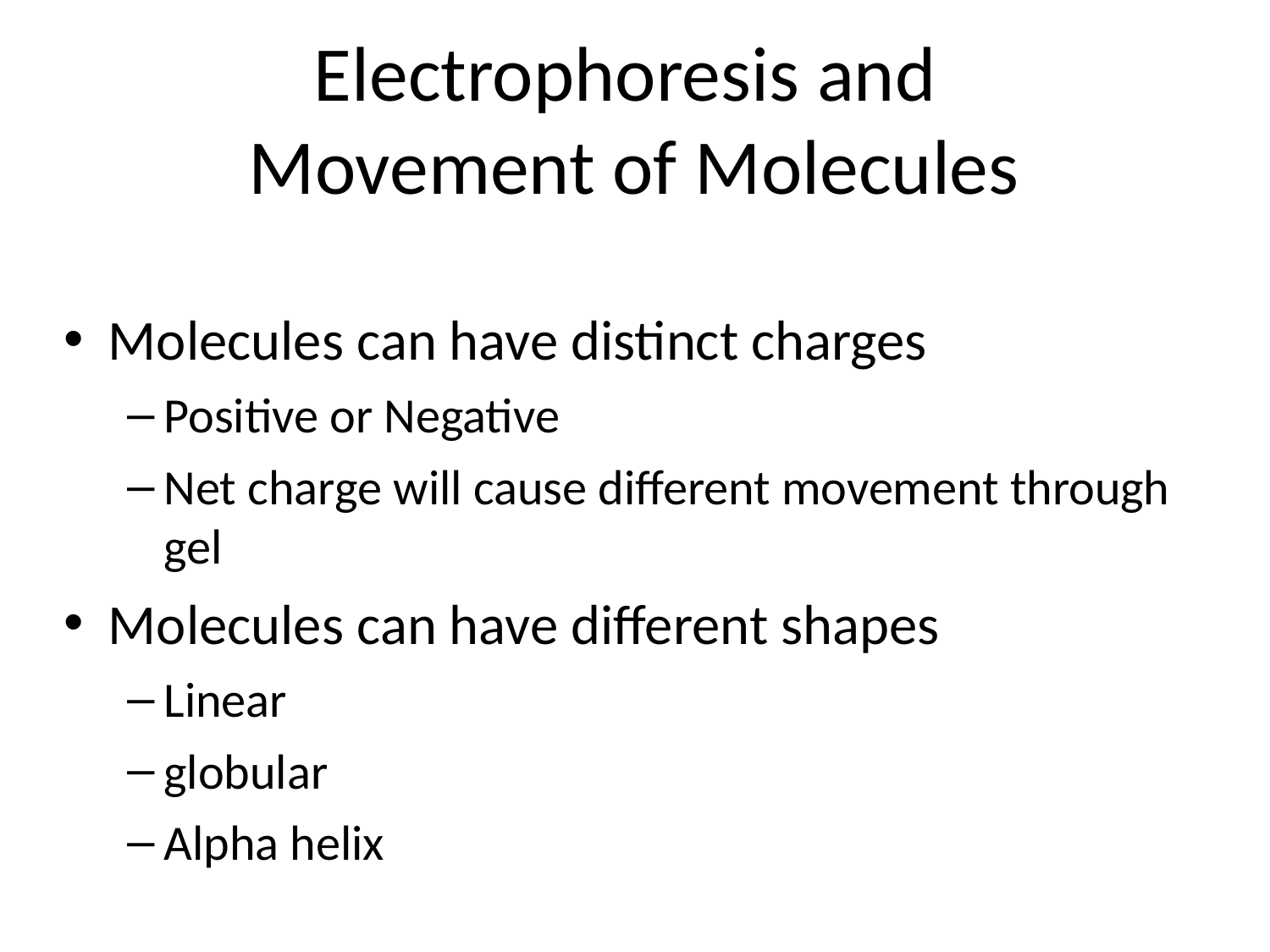

Electrophoresis and
Movement of Molecules

Molecules can have distinct charges
Positive or Negative
Net charge will cause different movement through gel
Molecules can have different shapes
Linear
globular
Alpha helix
+